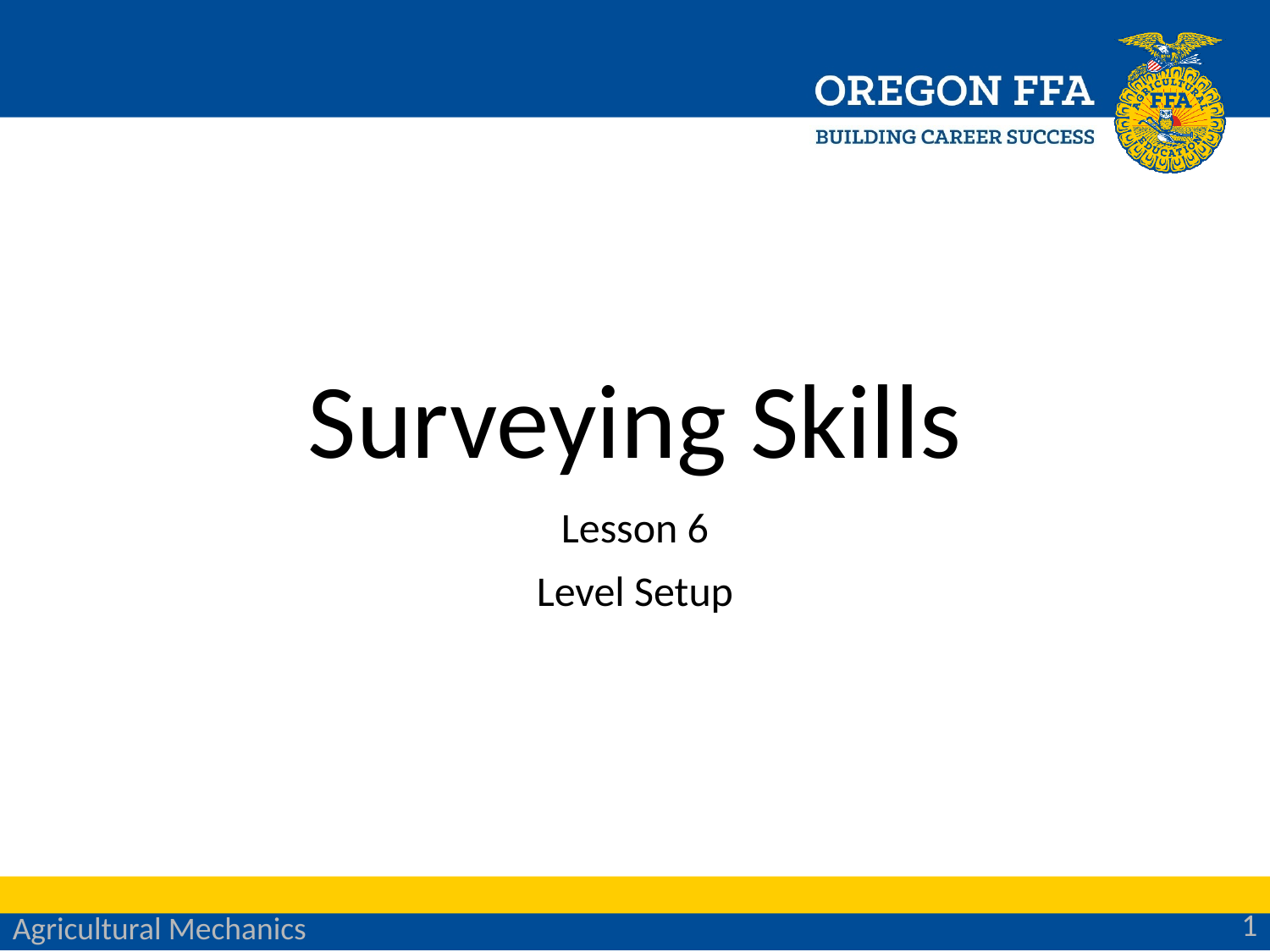

# Surveying Skills
Lesson 6
Level Setup

1
Agricultural Mechanics